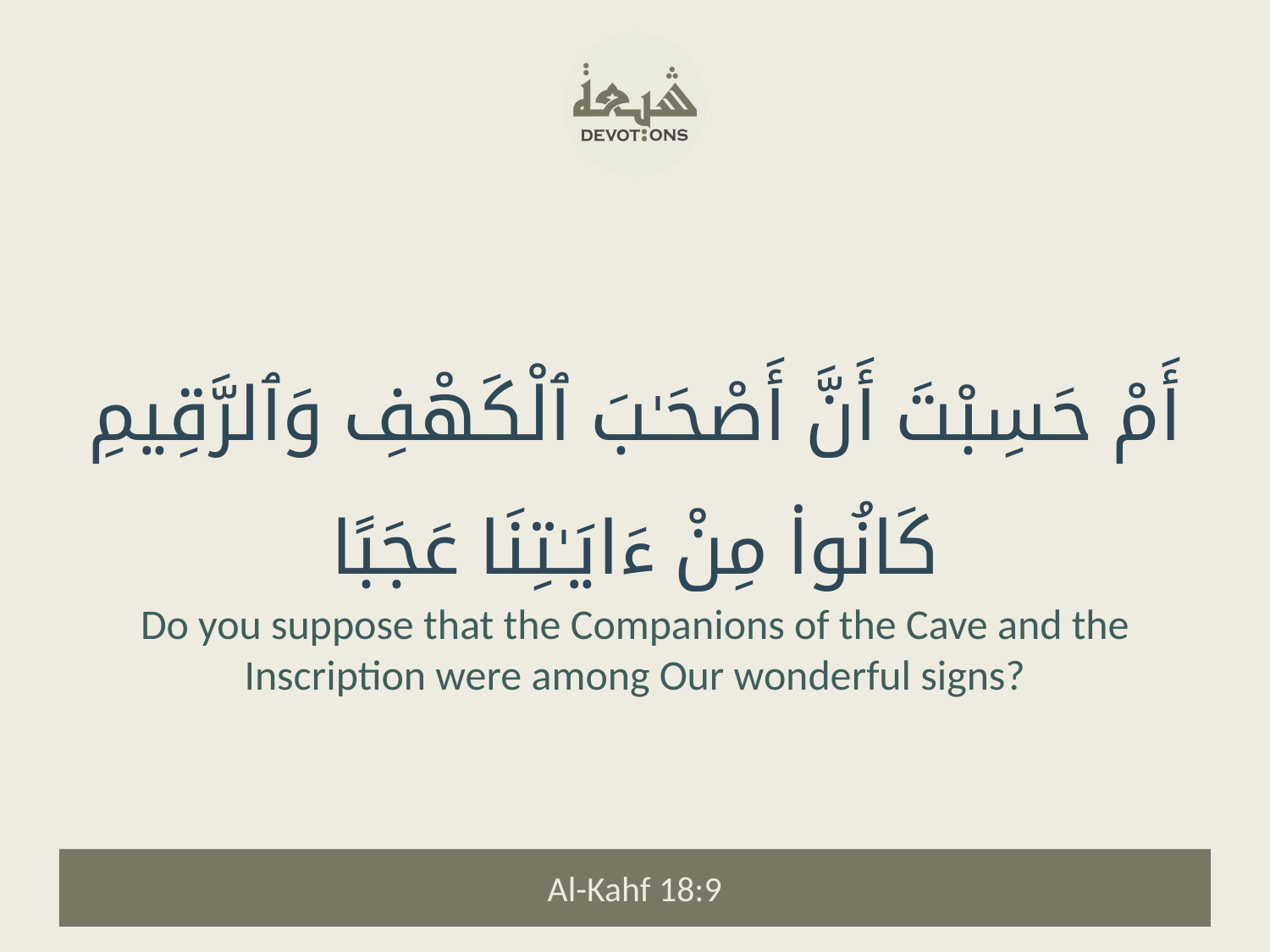

أَمْ حَسِبْتَ أَنَّ أَصْحَـٰبَ ٱلْكَهْفِ وَٱلرَّقِيمِ كَانُوا۟ مِنْ ءَايَـٰتِنَا عَجَبًا
Do you suppose that the Companions of the Cave and the Inscription were among Our wonderful signs?
Al-Kahf 18:9